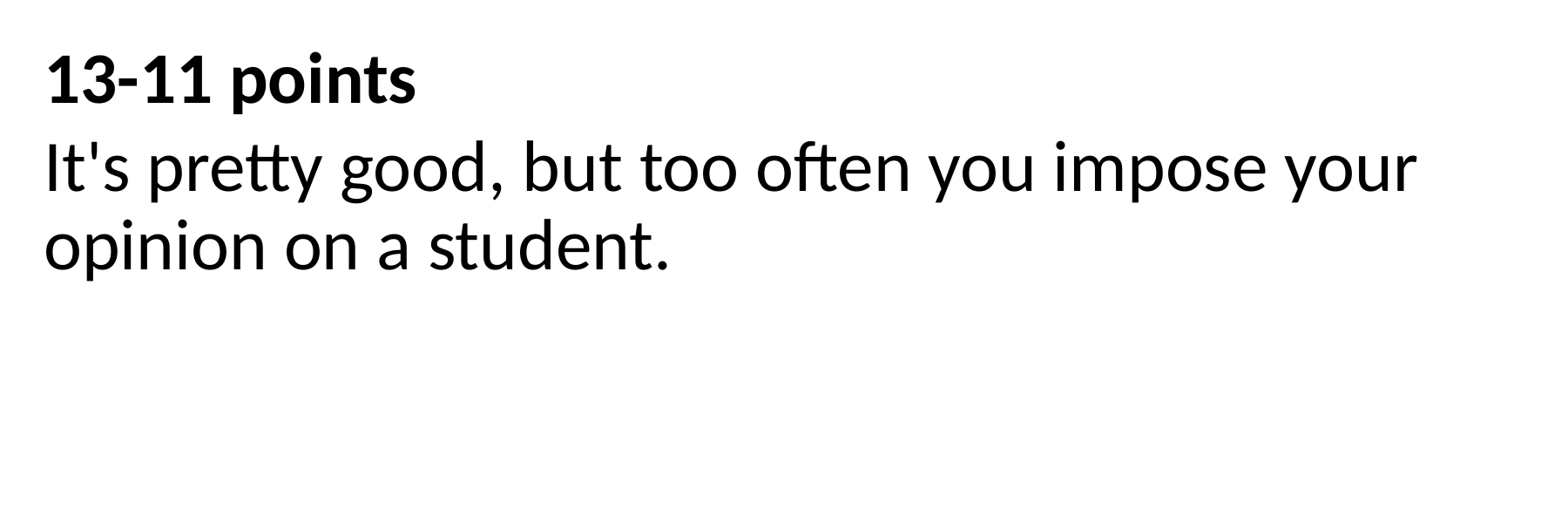

13-11 points
It's pretty good, but too often you impose your opinion on a student.